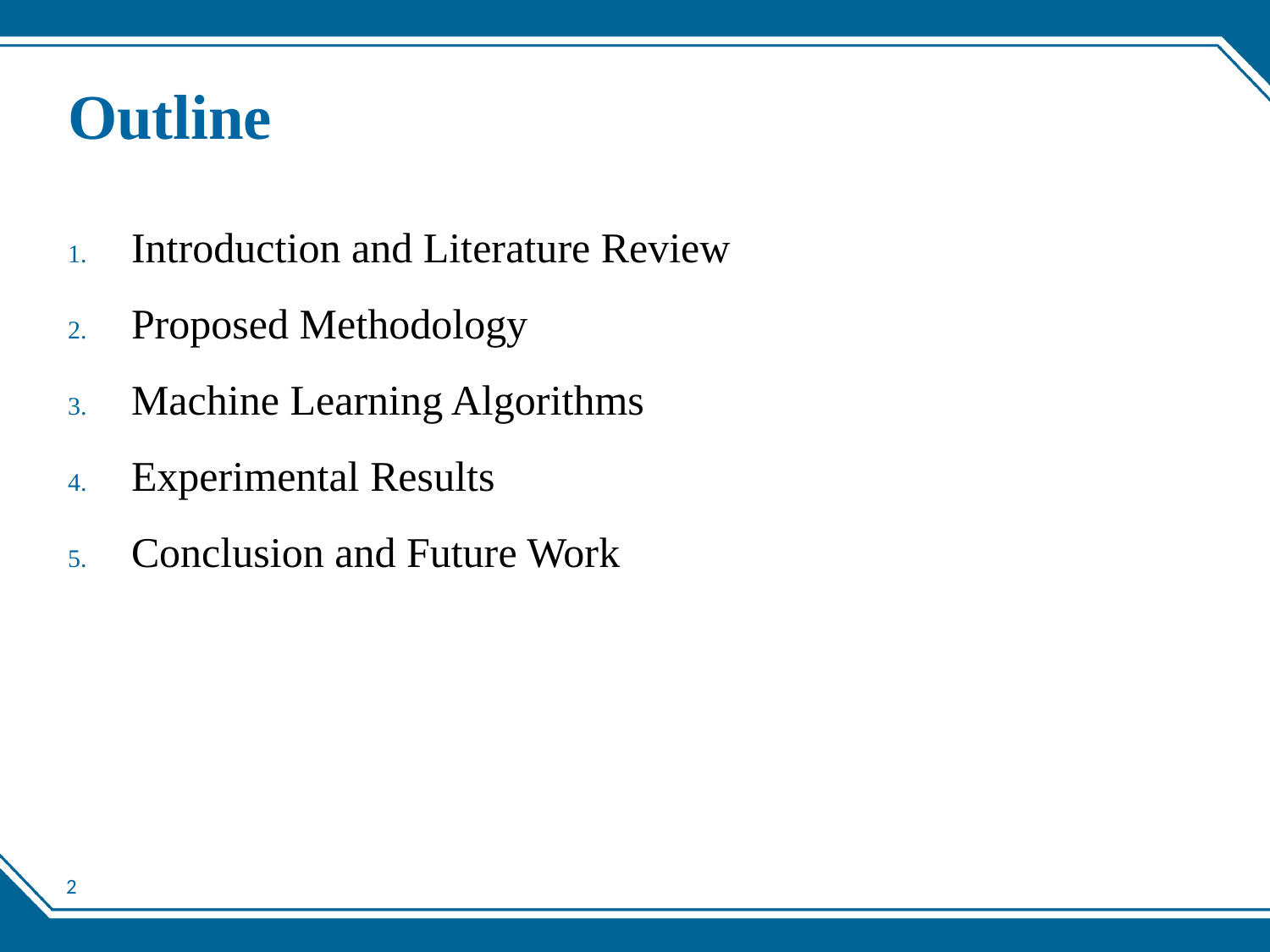

# Outline
Introduction and Literature Review
Proposed Methodology
Machine Learning Algorithms
Experimental Results
Conclusion and Future Work